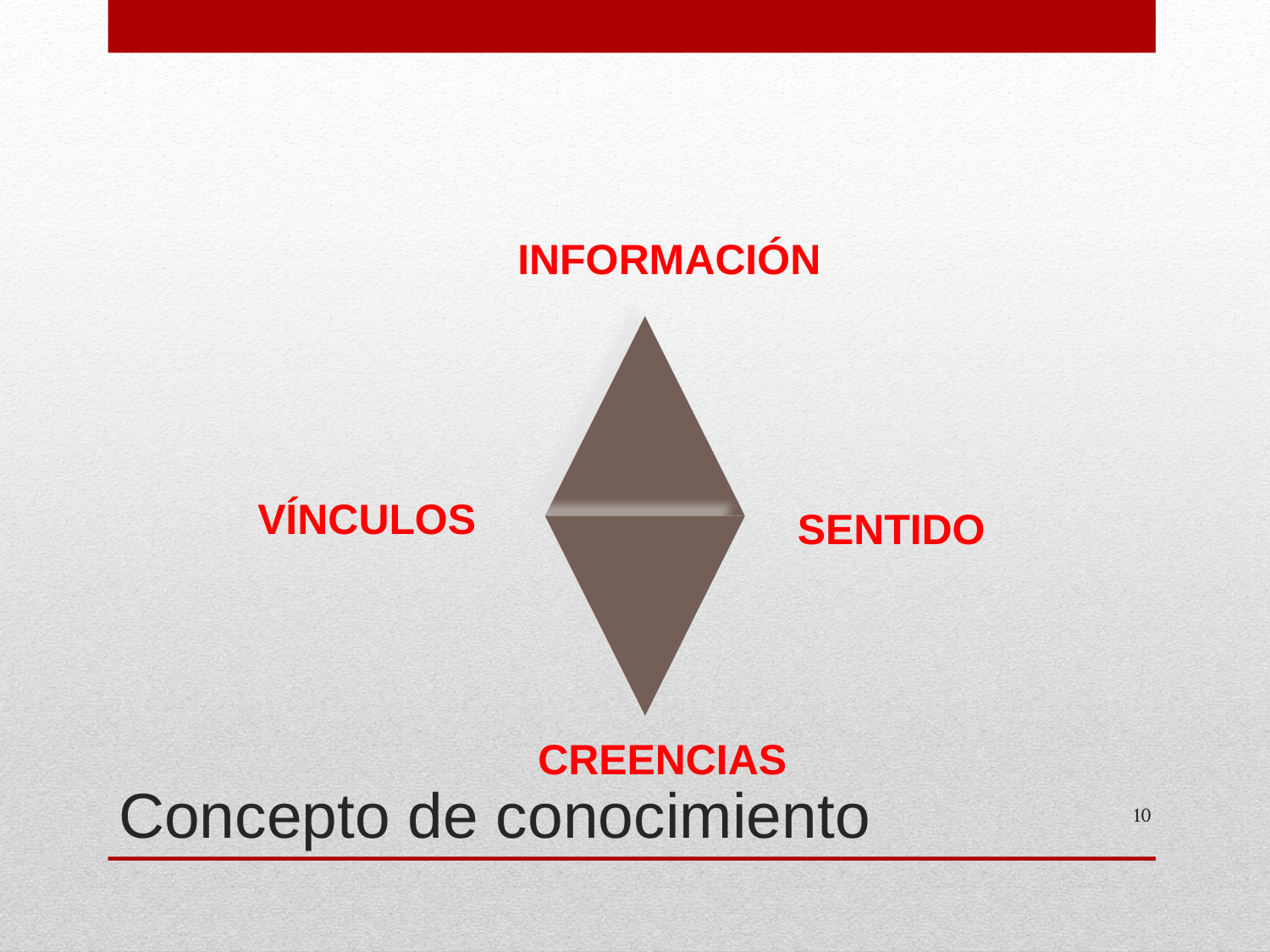

INFORMACIÓN

VÍNCULOS
SENTIDO

# Concepto de conocimiento
CREENCIAS
10